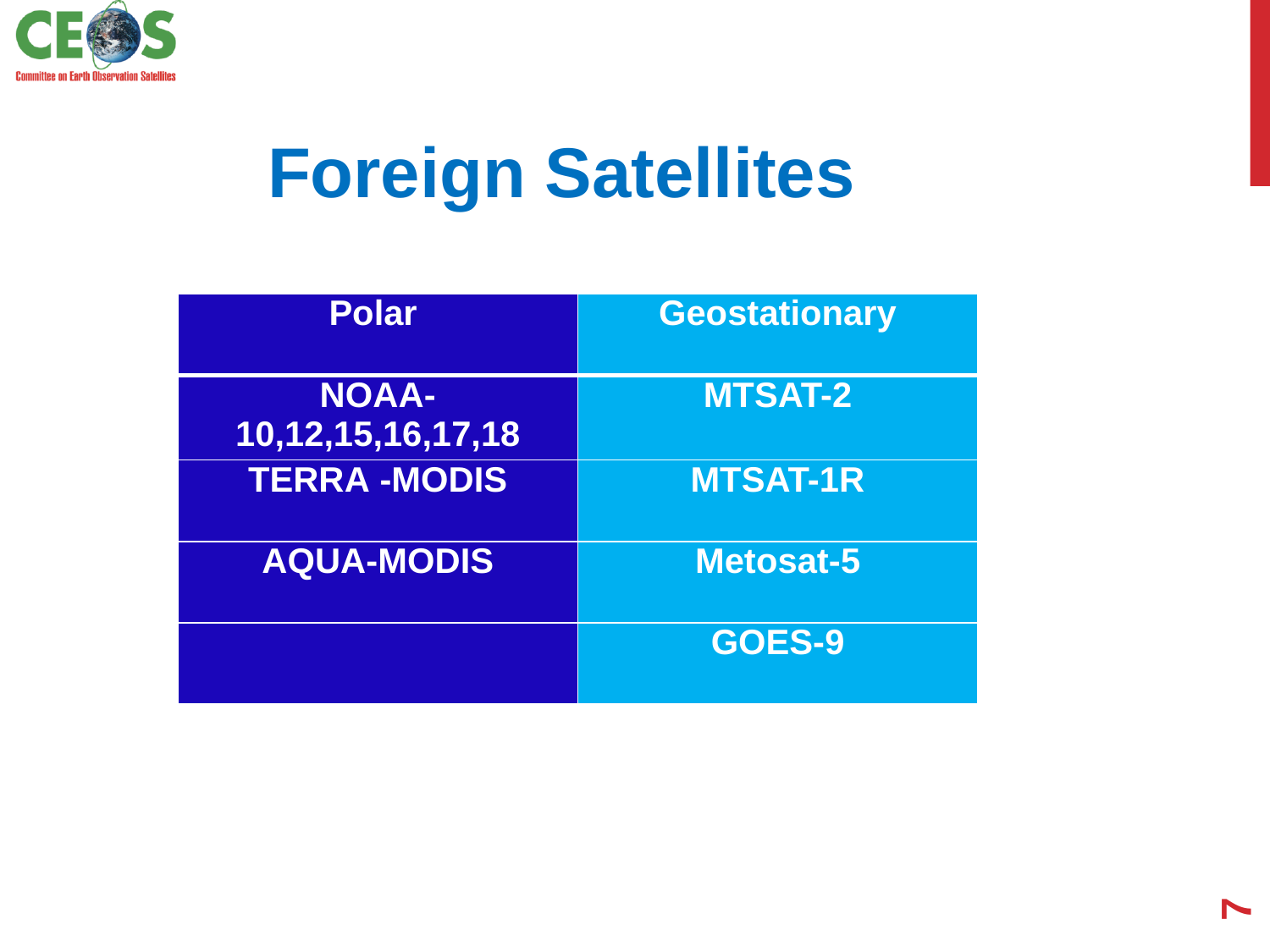

Foreign Satellites
| Polar | Geostationary |
| --- | --- |
| NOAA-10,12,15,16,17,18 | MTSAT-2 |
| TERRA -MODIS | MTSAT-1R |
| AQUA-MODIS | Metosat-5 |
|  | GOES-9 |
7